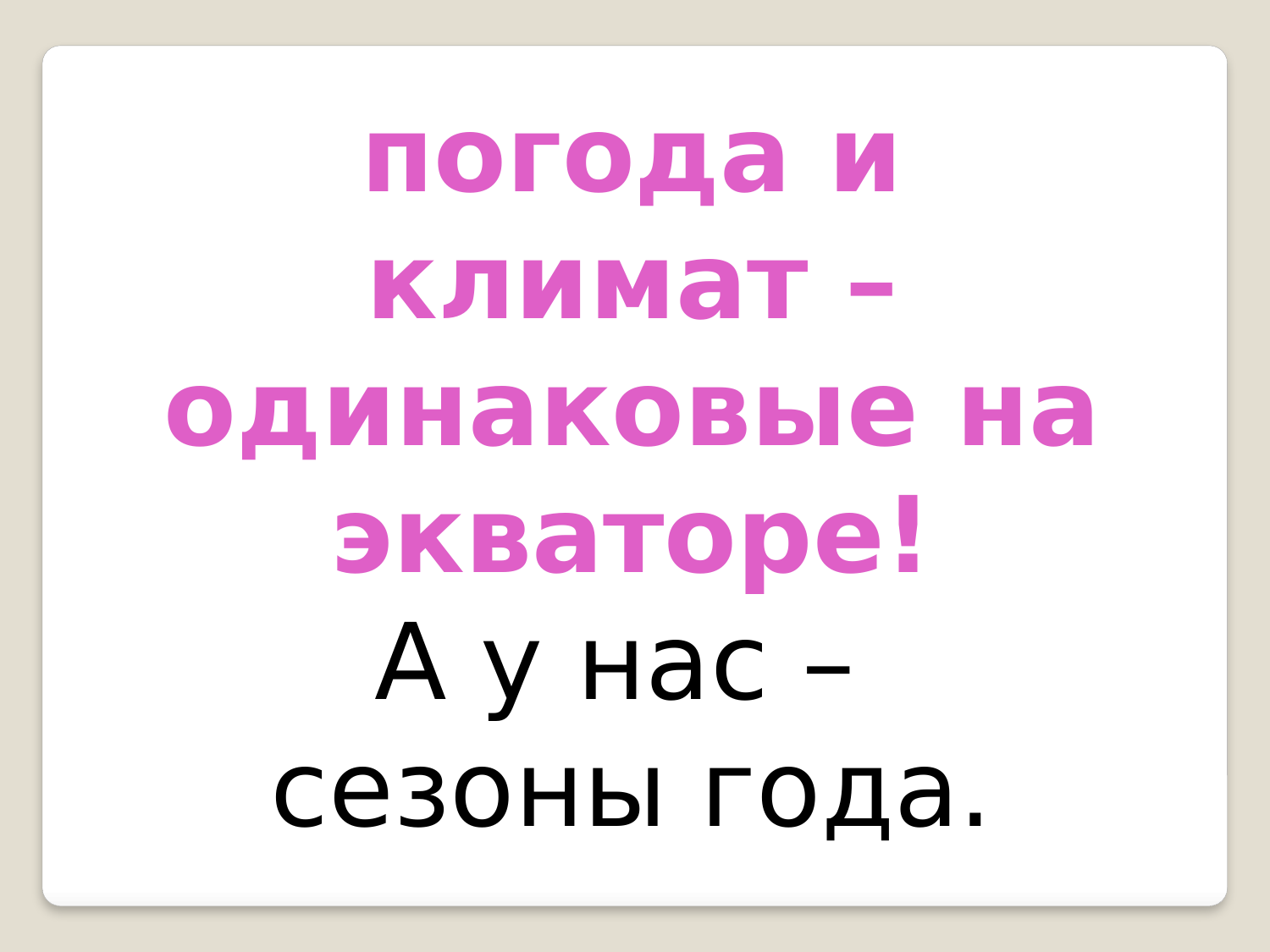

погода и климат –одинаковые на экваторе!
А у нас –
сезоны года.